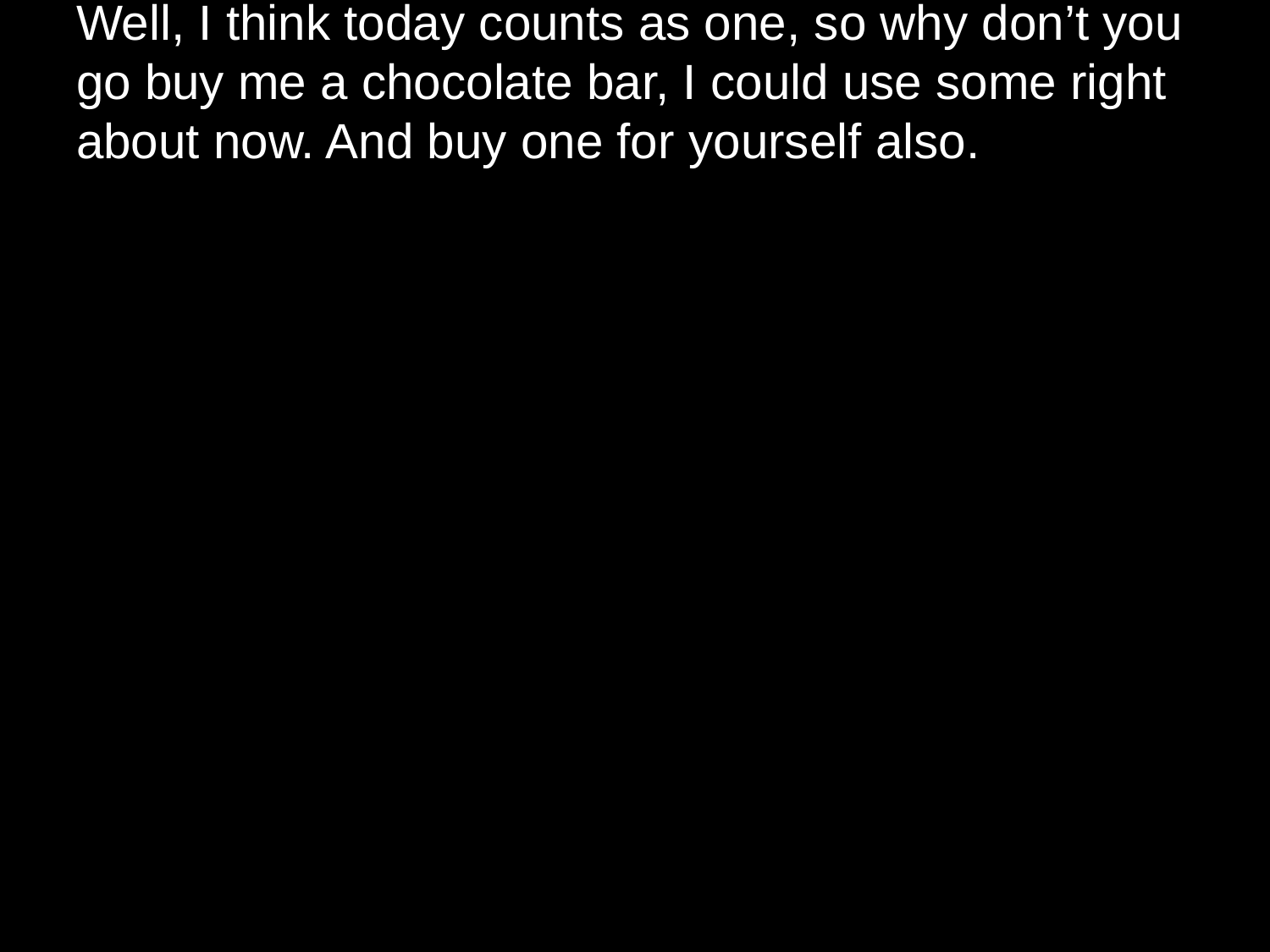

# Well, I think today counts as one, so why don’t you go buy me a chocolate bar, I could use some right about now. And buy one for yourself also.